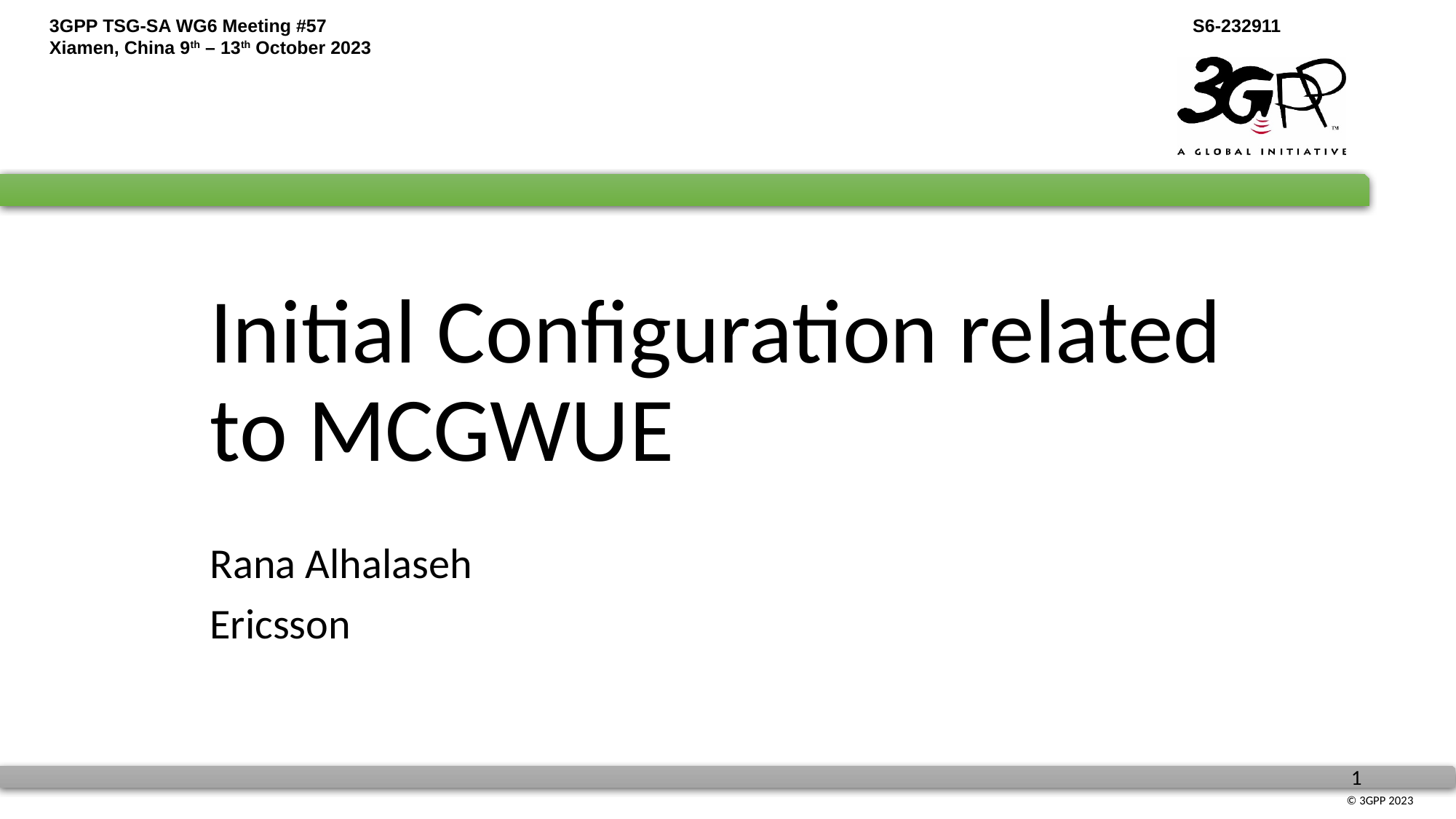

# Initial Configuration related to MCGWUE
Rana Alhalaseh
Ericsson